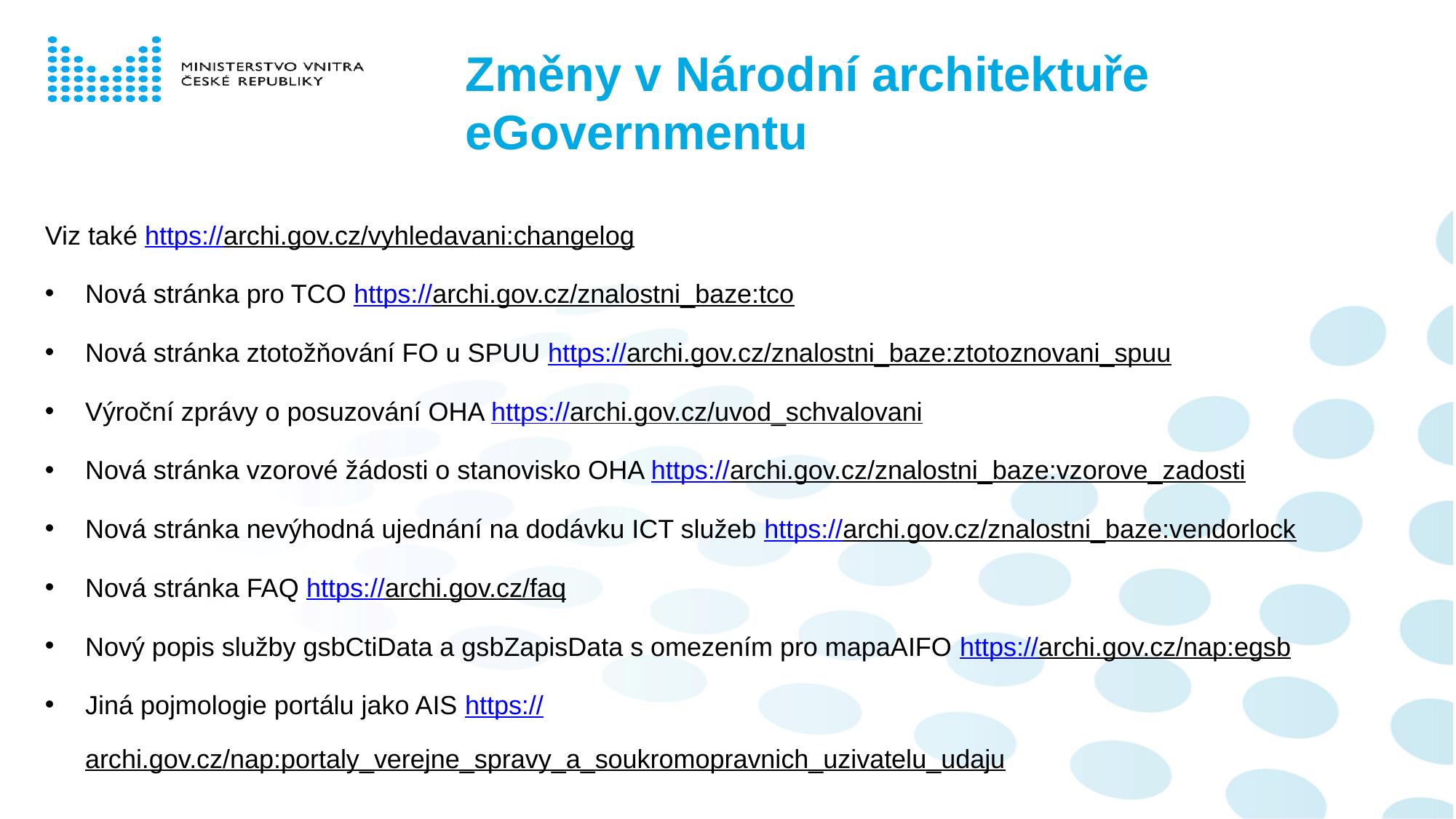

# Změny v Národní architektuře eGovernmentu
Viz také https://archi.gov.cz/vyhledavani:changelog
Nová stránka pro TCO https://archi.gov.cz/znalostni_baze:tco
Nová stránka ztotožňování FO u SPUU https://archi.gov.cz/znalostni_baze:ztotoznovani_spuu
Výroční zprávy o posuzování OHA https://archi.gov.cz/uvod_schvalovani
Nová stránka vzorové žádosti o stanovisko OHA https://archi.gov.cz/znalostni_baze:vzorove_zadosti
Nová stránka nevýhodná ujednání na dodávku ICT služeb https://archi.gov.cz/znalostni_baze:vendorlock
Nová stránka FAQ https://archi.gov.cz/faq
Nový popis služby gsbCtiData a gsbZapisData s omezením pro mapaAIFO https://archi.gov.cz/nap:egsb
Jiná pojmologie portálu jako AIS https://archi.gov.cz/nap:portaly_verejne_spravy_a_soukromopravnich_uzivatelu_udaju